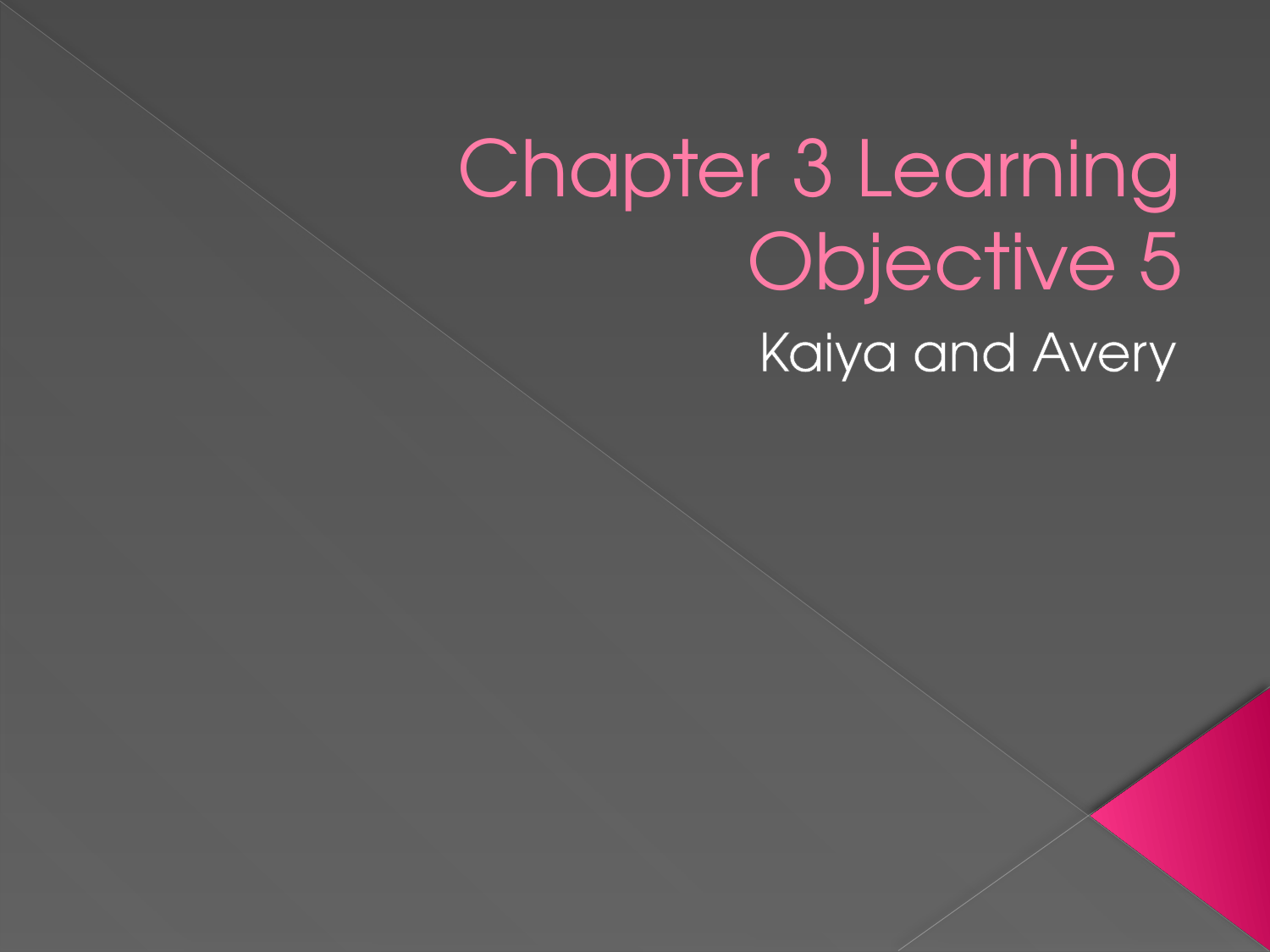

# Chapter 3 Learning Objective 5
Kaiya and Avery